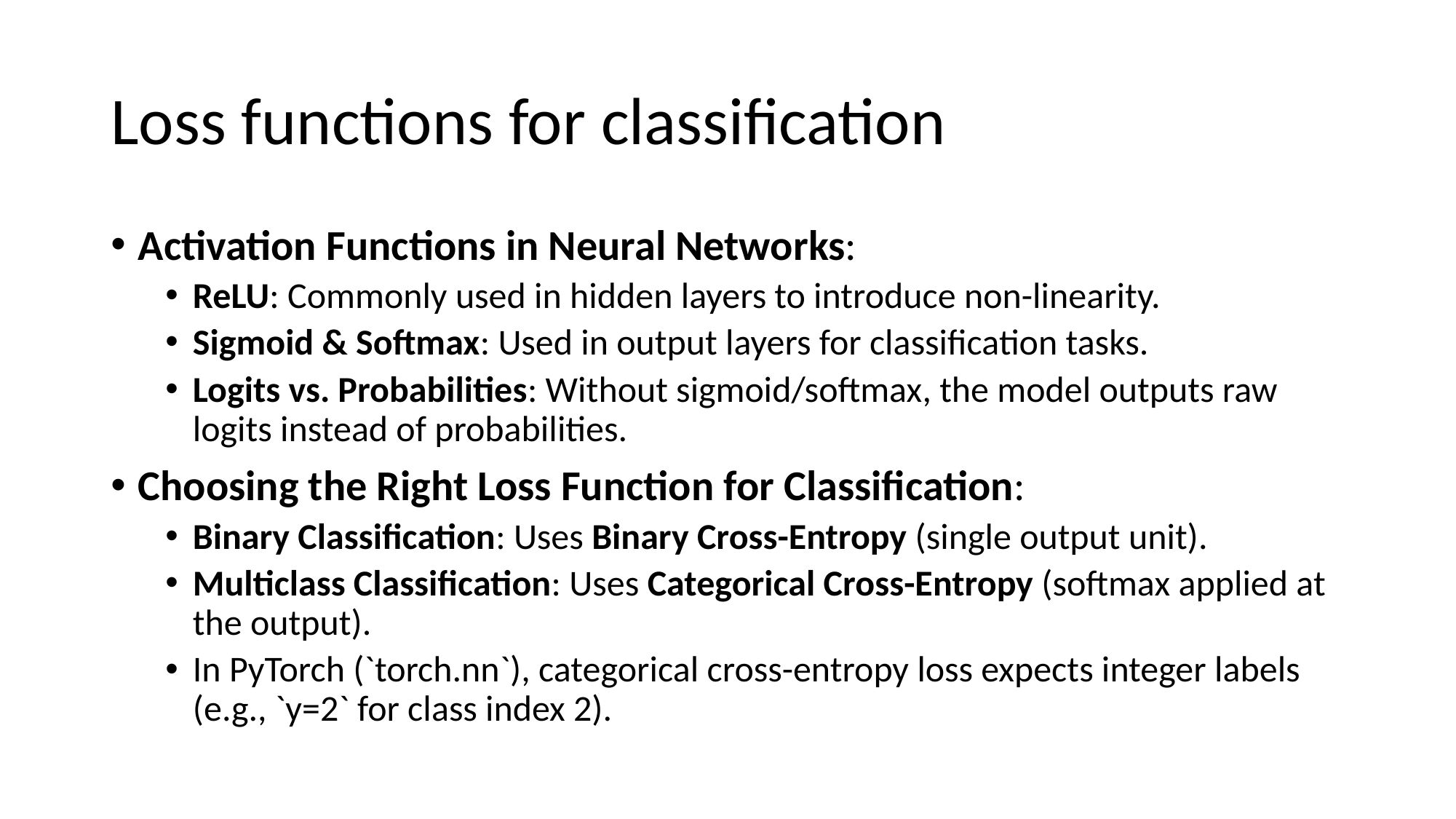

# Loss functions for classification
Activation Functions in Neural Networks:
ReLU: Commonly used in hidden layers to introduce non-linearity.
Sigmoid & Softmax: Used in output layers for classification tasks.
Logits vs. Probabilities: Without sigmoid/softmax, the model outputs raw logits instead of probabilities.
Choosing the Right Loss Function for Classification:
Binary Classification: Uses Binary Cross-Entropy (single output unit).
Multiclass Classification: Uses Categorical Cross-Entropy (softmax applied at the output).
In PyTorch (`torch.nn`), categorical cross-entropy loss expects integer labels (e.g., `y=2` for class index 2).